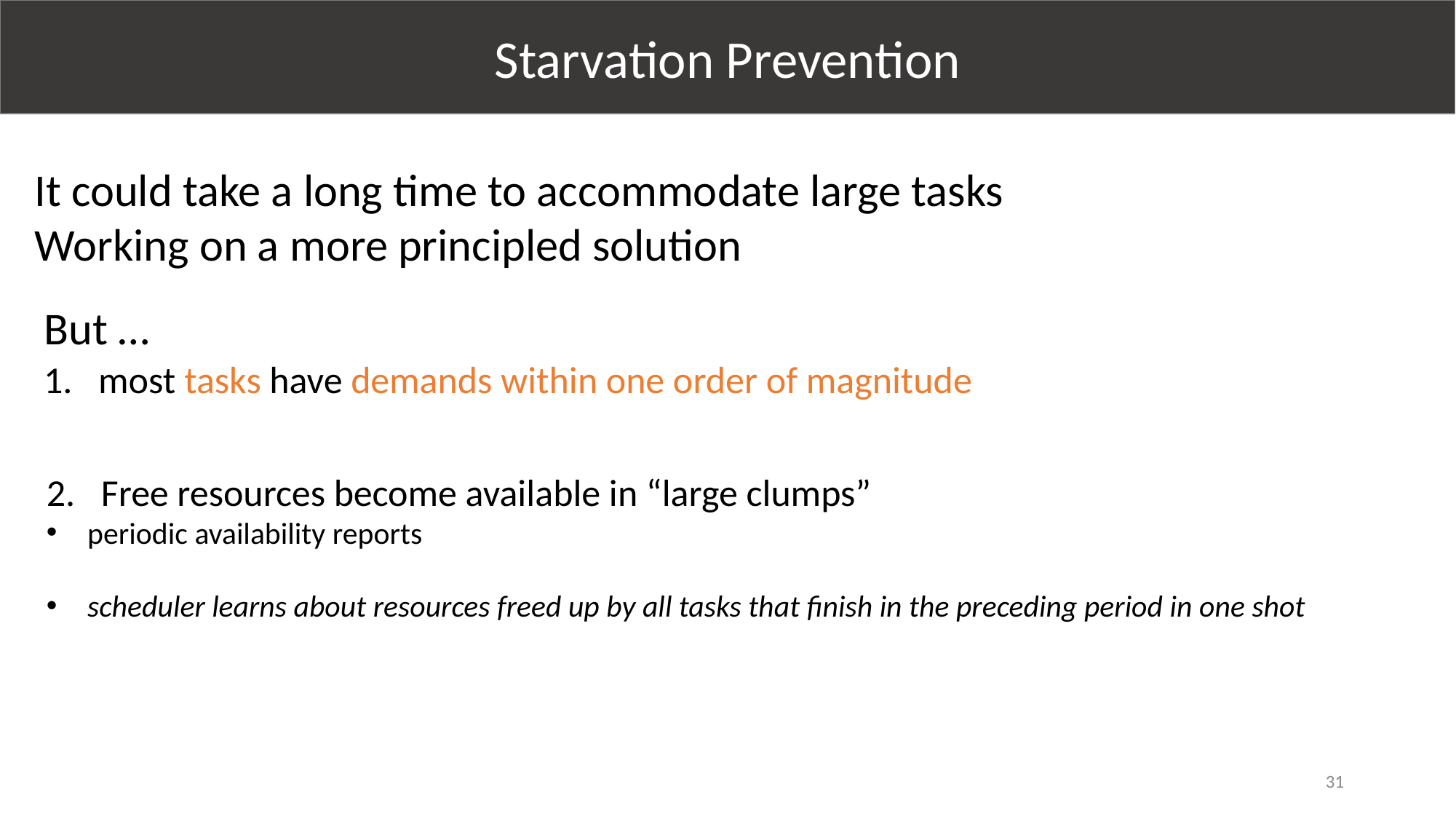

Starvation Prevention
It could take a long time to accommodate large tasks
Working on a more principled solution
But …
most tasks have demands within one order of magnitude
Free resources become available in “large clumps”
periodic availability reports

scheduler learns about resources freed up by all tasks that finish in the preceding period in one shot
31